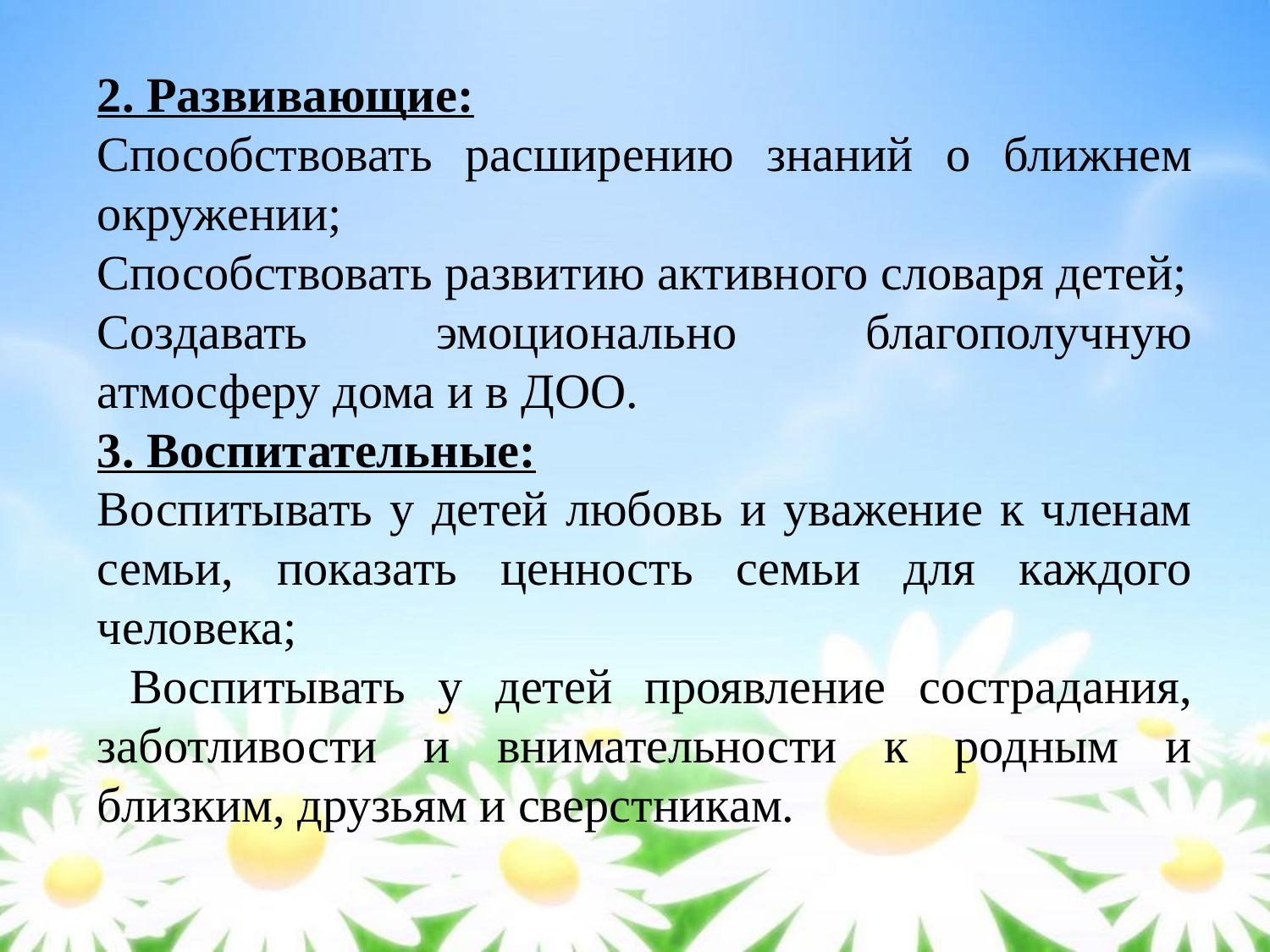

2. Развивающие:
Способствовать расширению знаний о ближнем окружении;
Способствовать развитию активного словаря детей;
Создавать эмоционально благополучную атмосферу дома и в ДОО.
3. Воспитательные:
Воспитывать у детей любовь и уважение к членам семьи, показать ценность семьи для каждого человека;
 Воспитывать у детей проявление сострадания, заботливости и внимательности к родным и близким, друзьям и сверстникам.